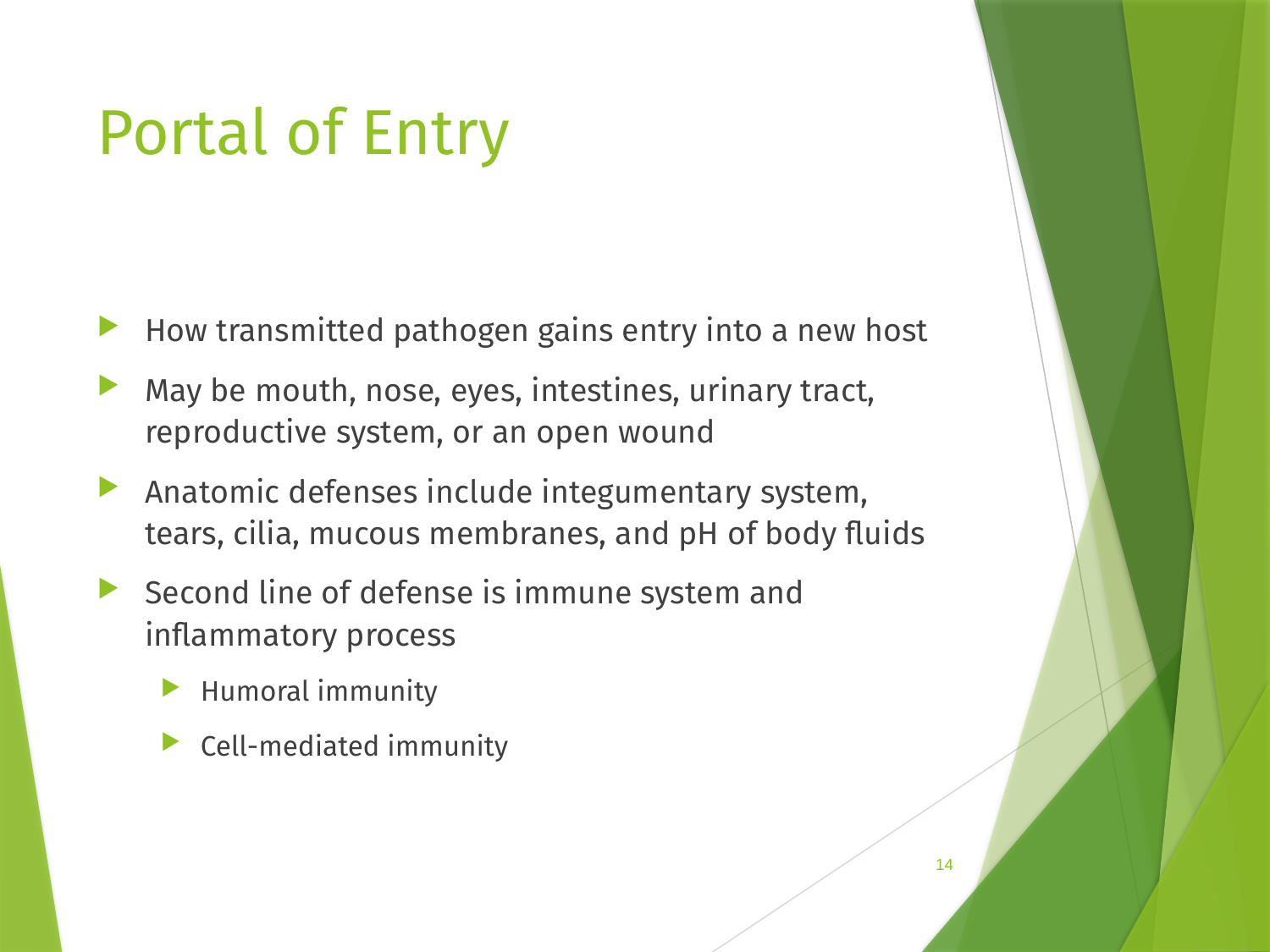

# Portal of Entry
How transmitted pathogen gains entry into a new host
May be mouth, nose, eyes, intestines, urinary tract, reproductive system, or an open wound
Anatomic defenses include integumentary system, tears, cilia, mucous membranes, and pH of body fluids
Second line of defense is immune system and inflammatory process
Humoral immunity
Cell-mediated immunity

 14